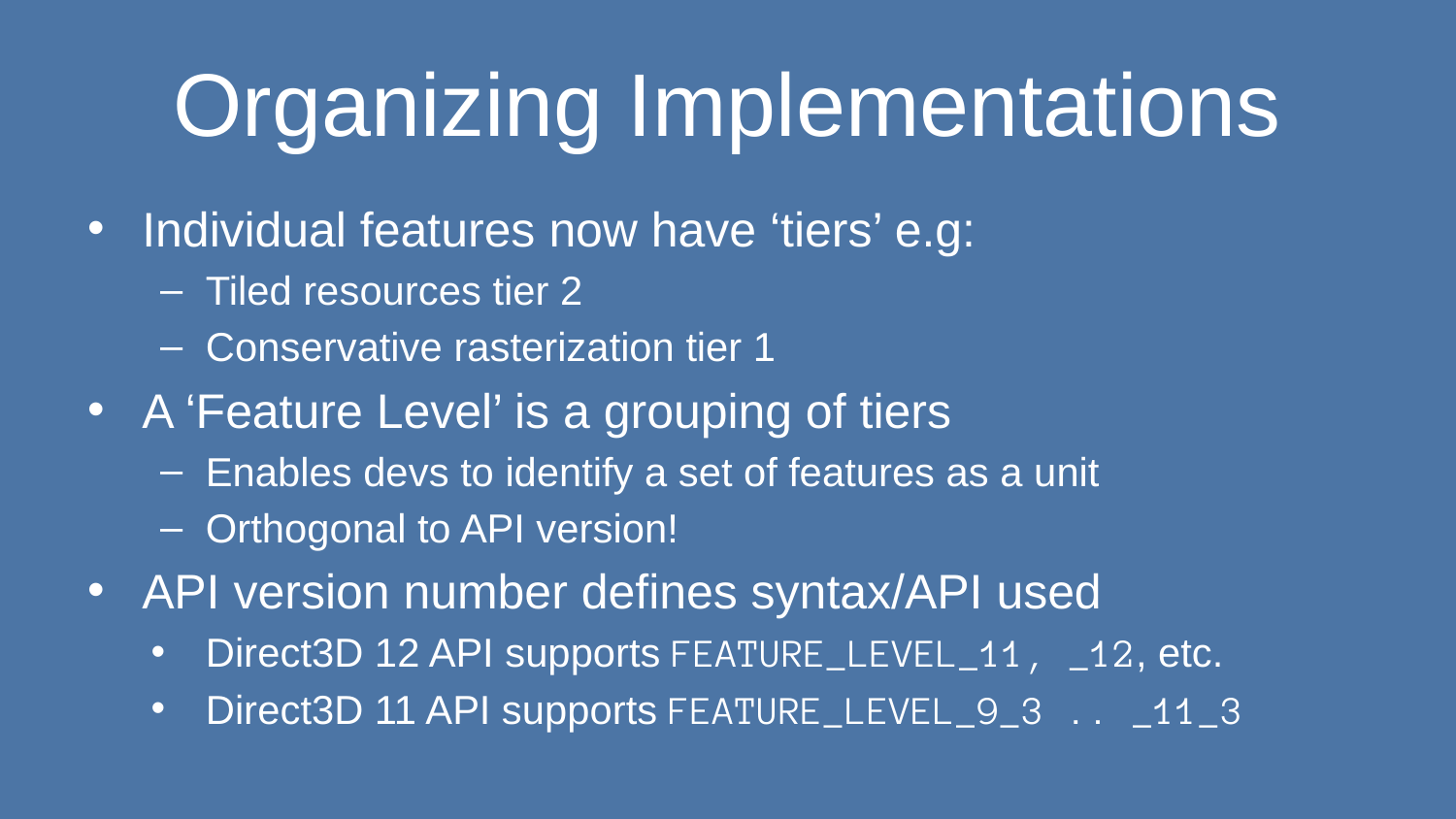

# Organizing Implementations
Individual features now have ‘tiers’ e.g:
Tiled resources tier 2
Conservative rasterization tier 1
A ‘Feature Level’ is a grouping of tiers
Enables devs to identify a set of features as a unit
Orthogonal to API version!
API version number defines syntax/API used
Direct3D 12 API supports FEATURE_LEVEL_11, _12, etc.
Direct3D 11 API supports FEATURE_LEVEL_9_3 .. _11_3